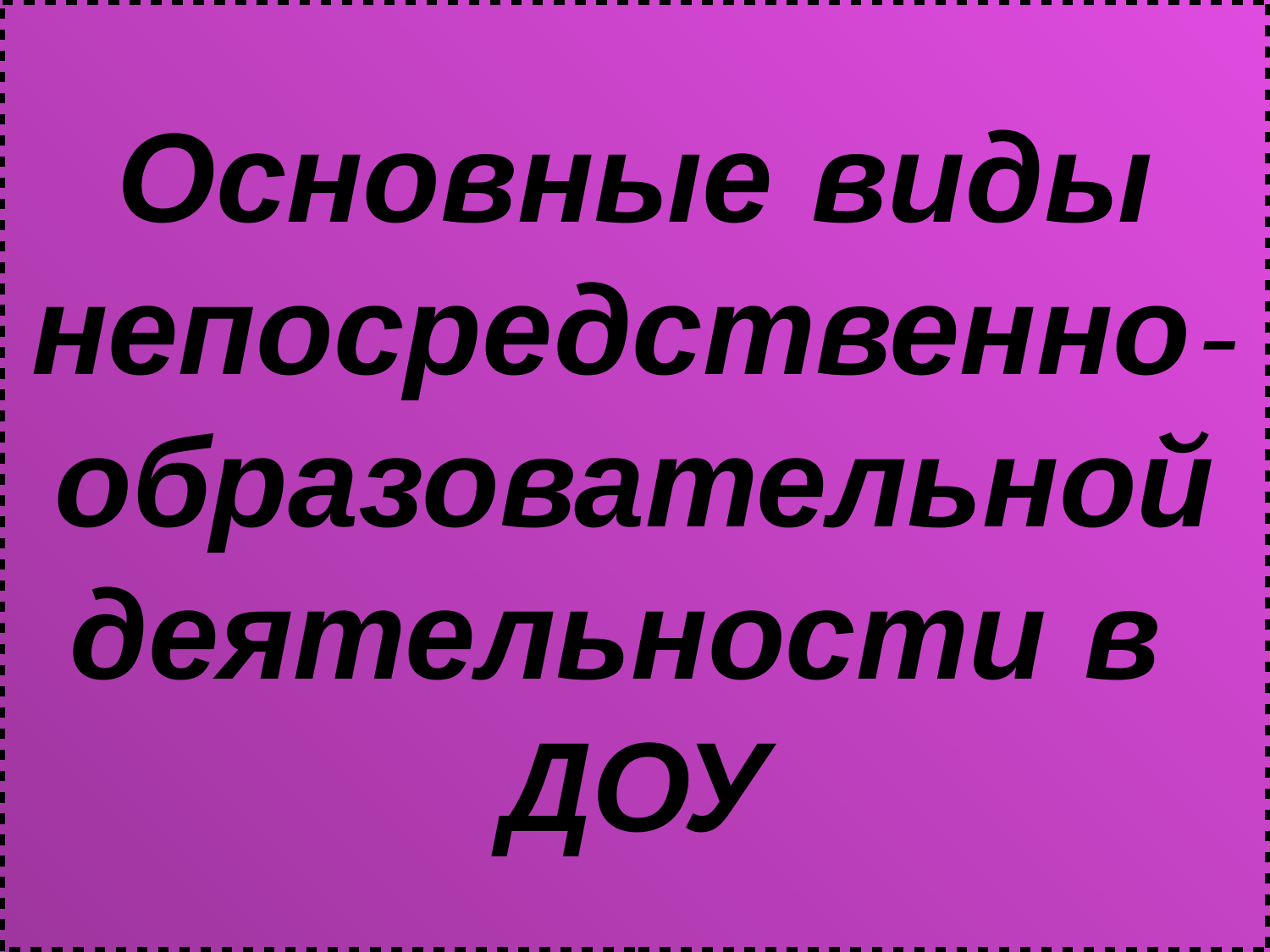

# Основные виды непосредственно-образовательной деятельности в ДОУ